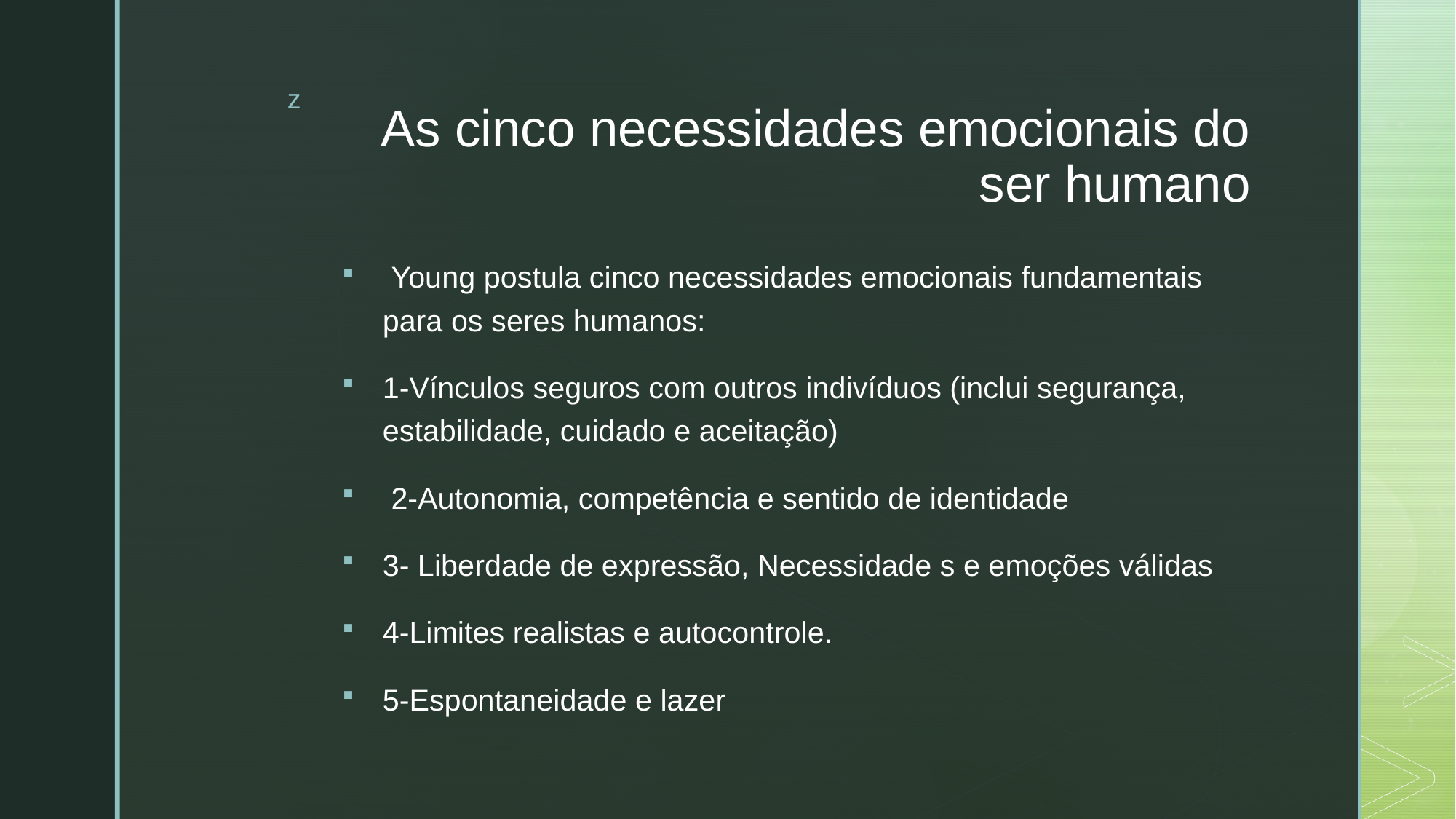

# As cinco necessidades emocionais do ser humano
 Young postula cinco necessidades emocionais fundamentais para os seres humanos:
1-Vínculos seguros com outros indivíduos (inclui segurança, estabilidade, cuidado e aceitação)
 2-Autonomia, competência e sentido de identidade
3- Liberdade de expressão, Necessidade s e emoções válidas
4-Limites realistas e autocontrole.
5-Espontaneidade e lazer